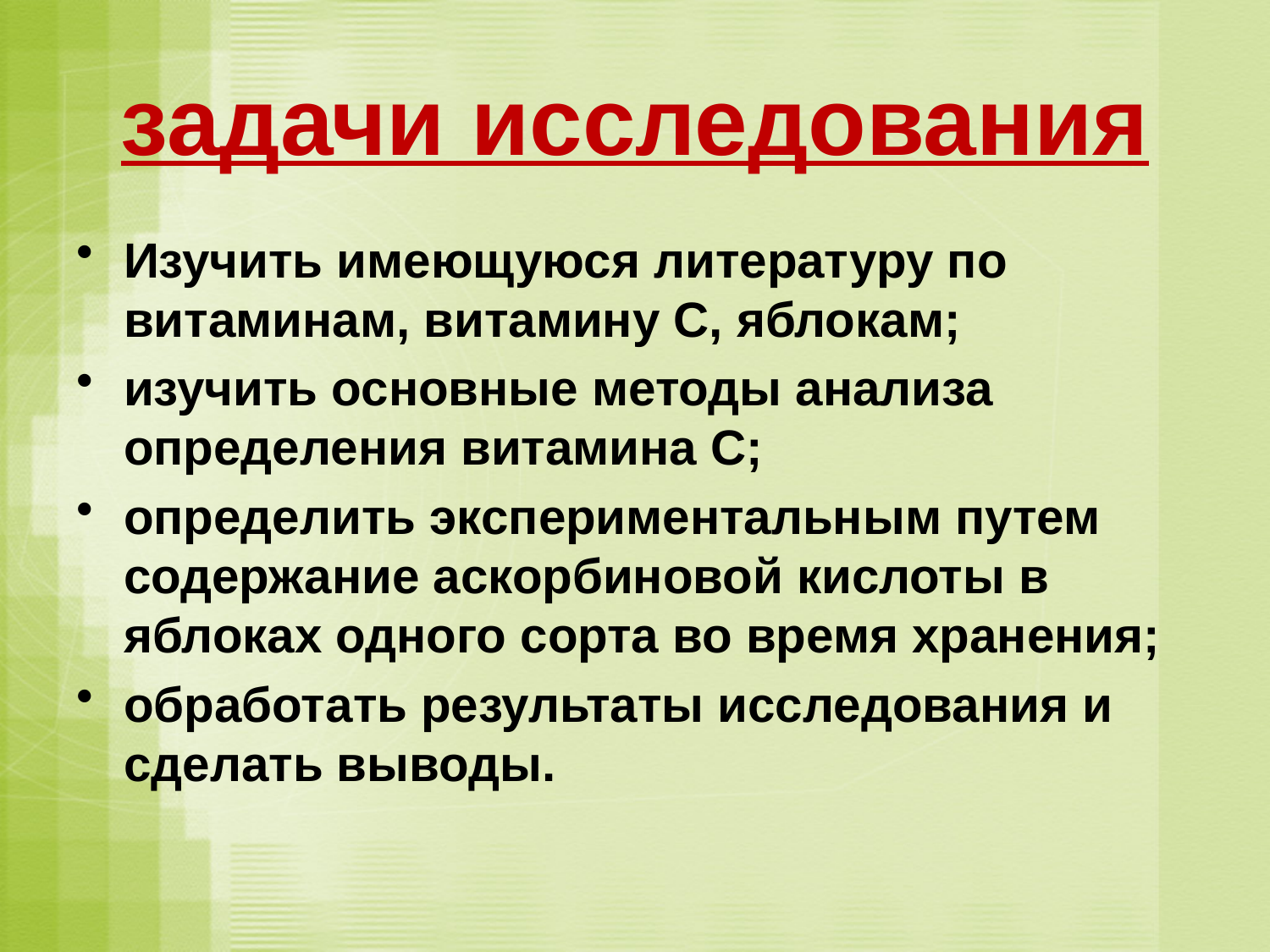

# задачи исследования
Изучить имеющуюся литературу по витаминам, витамину С, яблокам;
изучить основные методы анализа определения витамина С;
определить экспериментальным путем содержание аскорбиновой кислоты в яблоках одного сорта во время хранения;
обработать результаты исследования и сделать выводы.